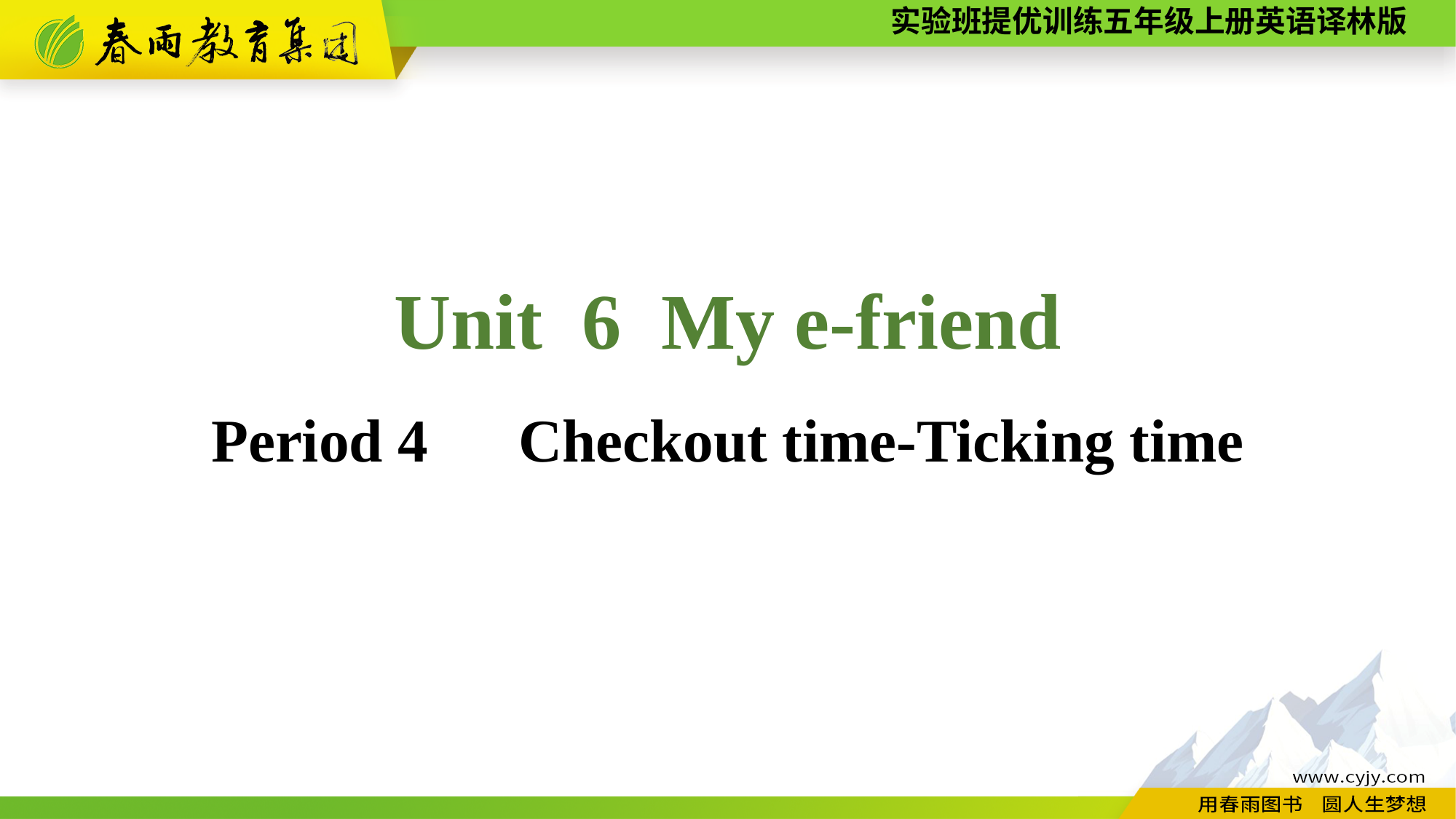

Unit  6  My e-friend
Period 4　Checkout time-Ticking time